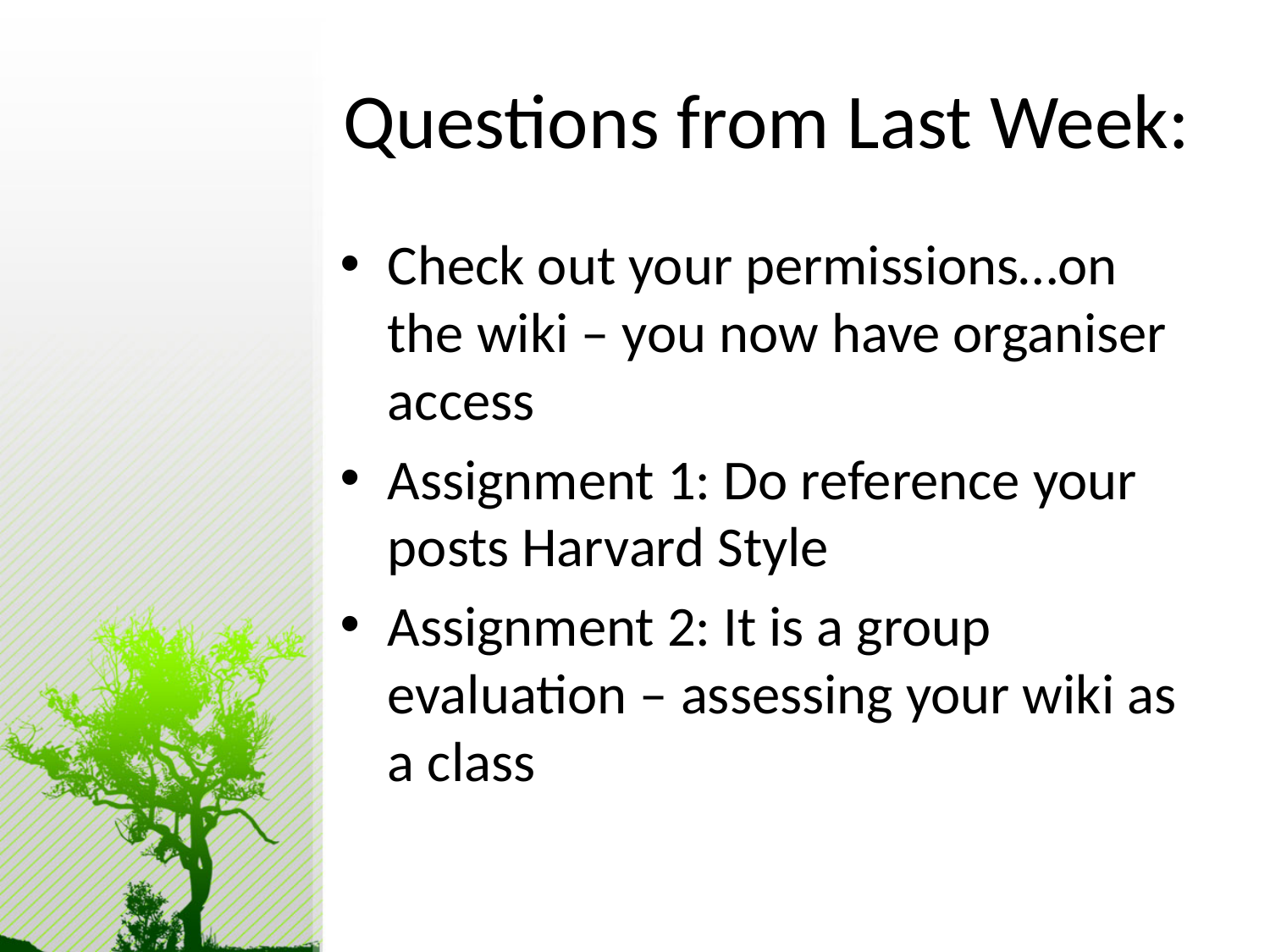

# Questions from Last Week:
Check out your permissions…on the wiki – you now have organiser access
Assignment 1: Do reference your posts Harvard Style
Assignment 2: It is a group evaluation – assessing your wiki as a class